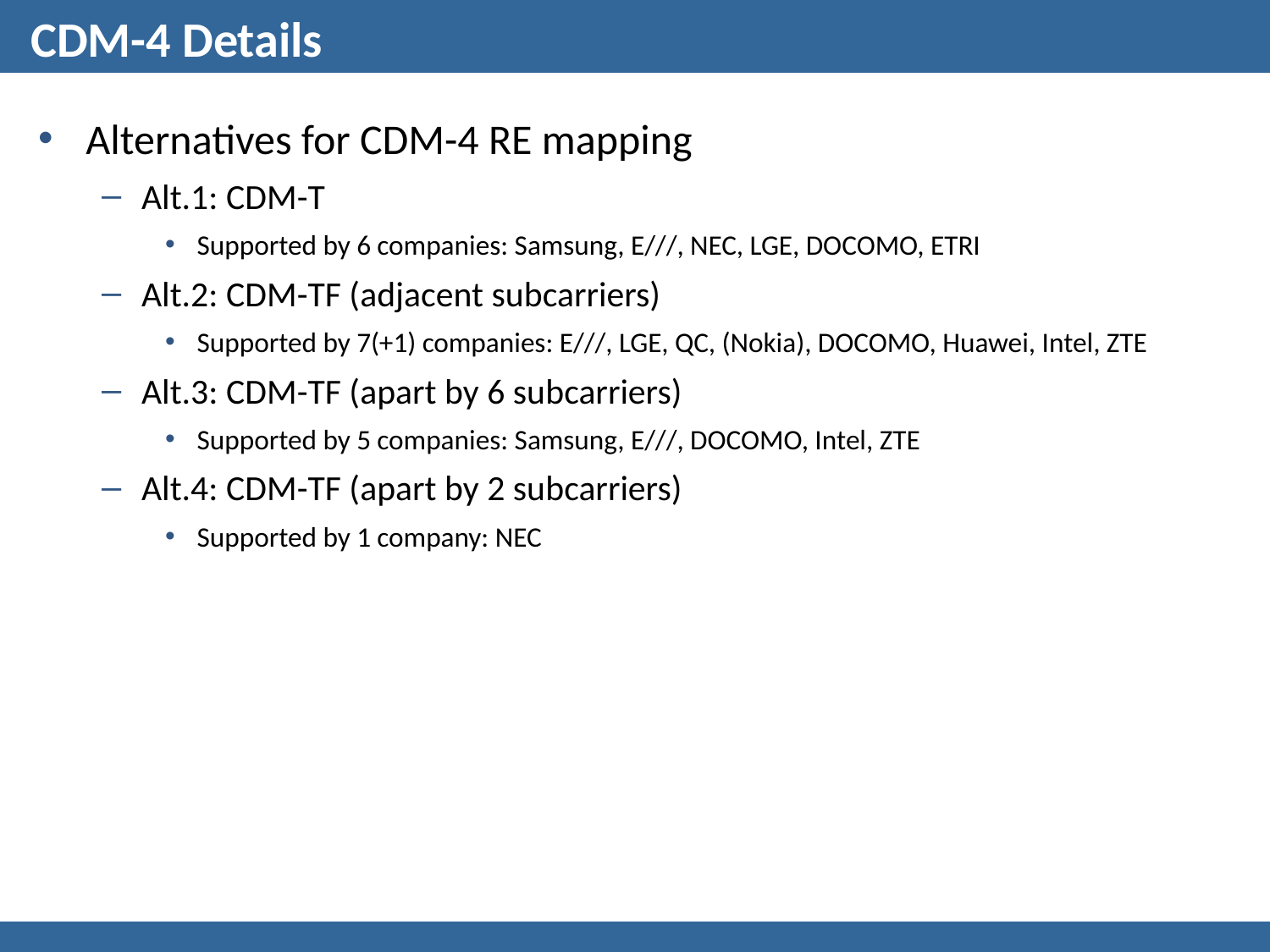

# CDM-4 Details
Alternatives for CDM-4 RE mapping
Alt.1: CDM-T
Supported by 6 companies: Samsung, E///, NEC, LGE, DOCOMO, ETRI
Alt.2: CDM-TF (adjacent subcarriers)
Supported by 7(+1) companies: E///, LGE, QC, (Nokia), DOCOMO, Huawei, Intel, ZTE
Alt.3: CDM-TF (apart by 6 subcarriers)
Supported by 5 companies: Samsung, E///, DOCOMO, Intel, ZTE
Alt.4: CDM-TF (apart by 2 subcarriers)
Supported by 1 company: NEC